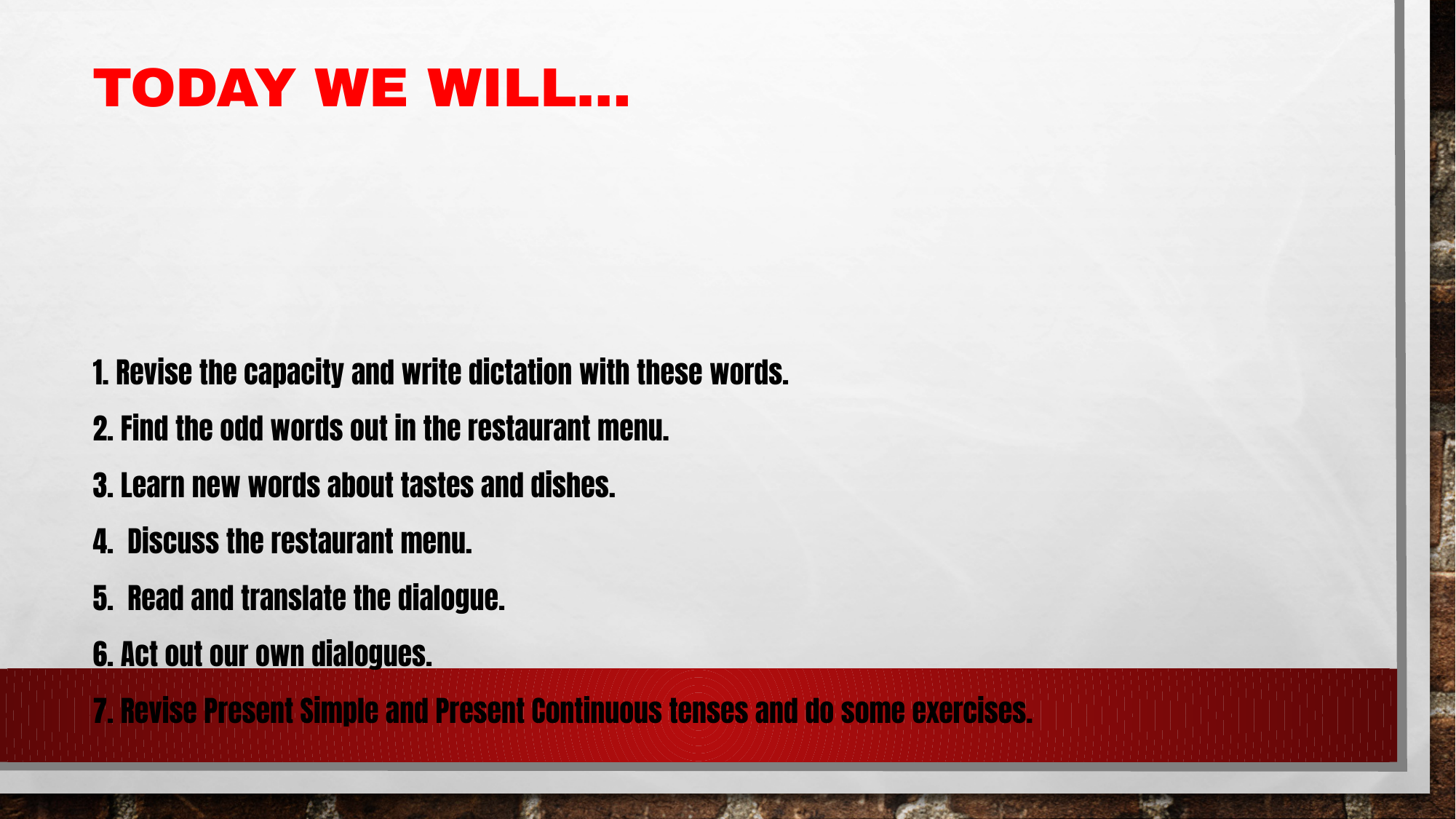

# Today we will…
1. Revise the capacity and write dictation with these words.
2. Find the odd words out in the restaurant menu.
3. Learn new words about tastes and dishes.
4.  Discuss the restaurant menu.
5.  Read and translate the dialogue.
6. Act out our own dialogues.
7. Revise Present Simple and Present Continuous tenses and do some exercises.